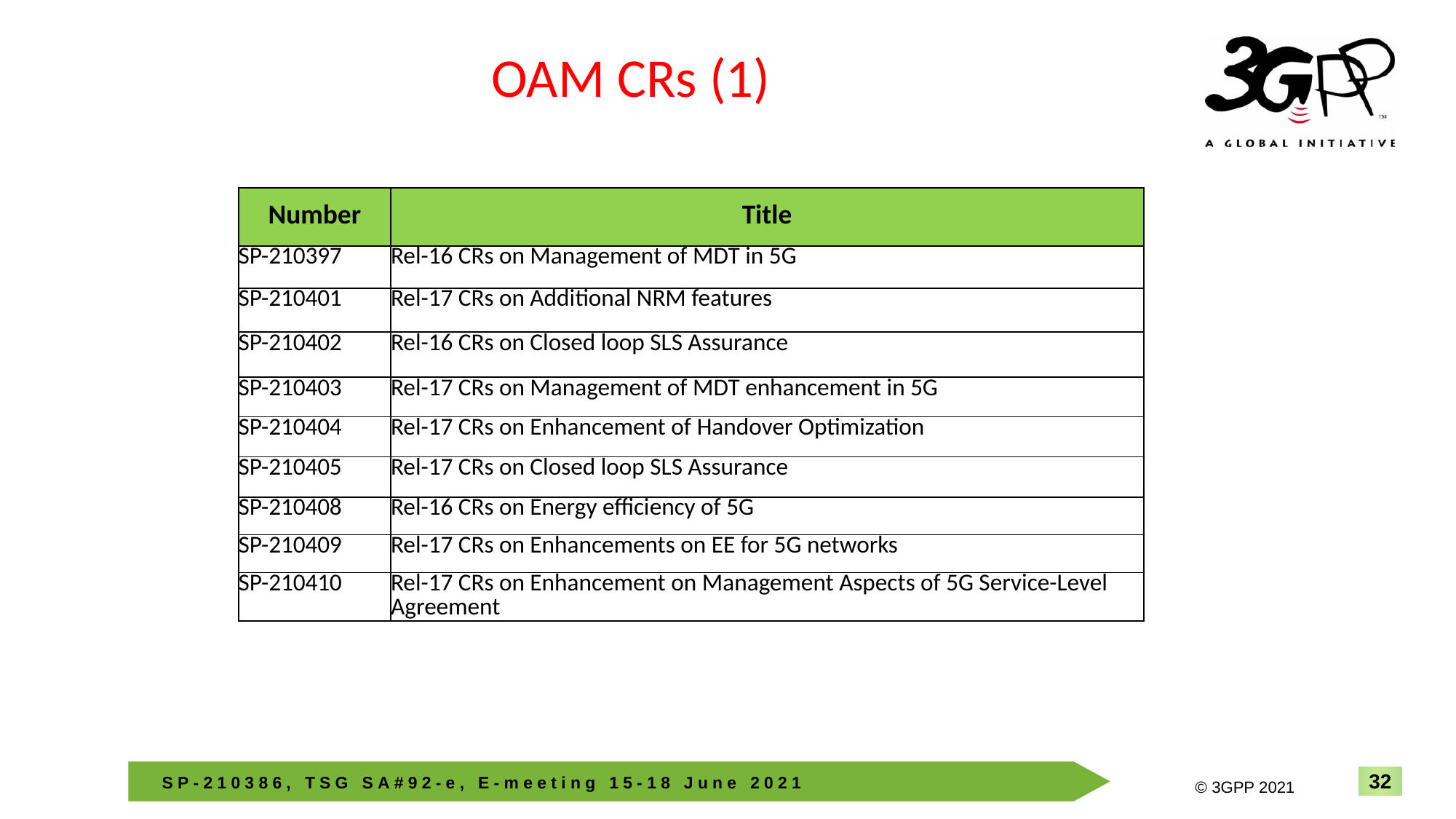

# OAM CRs (1)
| Number | Title |
| --- | --- |
| SP-210397 | Rel-16 CRs on Management of MDT in 5G |
| SP-210401 | Rel-17 CRs on Additional NRM features |
| SP-210402 | Rel-16 CRs on Closed loop SLS Assurance |
| SP-210403 | Rel-17 CRs on Management of MDT enhancement in 5G |
| SP-210404 | Rel-17 CRs on Enhancement of Handover Optimization |
| SP-210405 | Rel-17 CRs on Closed loop SLS Assurance |
| SP-210408 | Rel-16 CRs on Energy efficiency of 5G |
| SP-210409 | Rel-17 CRs on Enhancements on EE for 5G networks |
| SP-210410 | Rel-17 CRs on Enhancement on Management Aspects of 5G Service-Level Agreement |